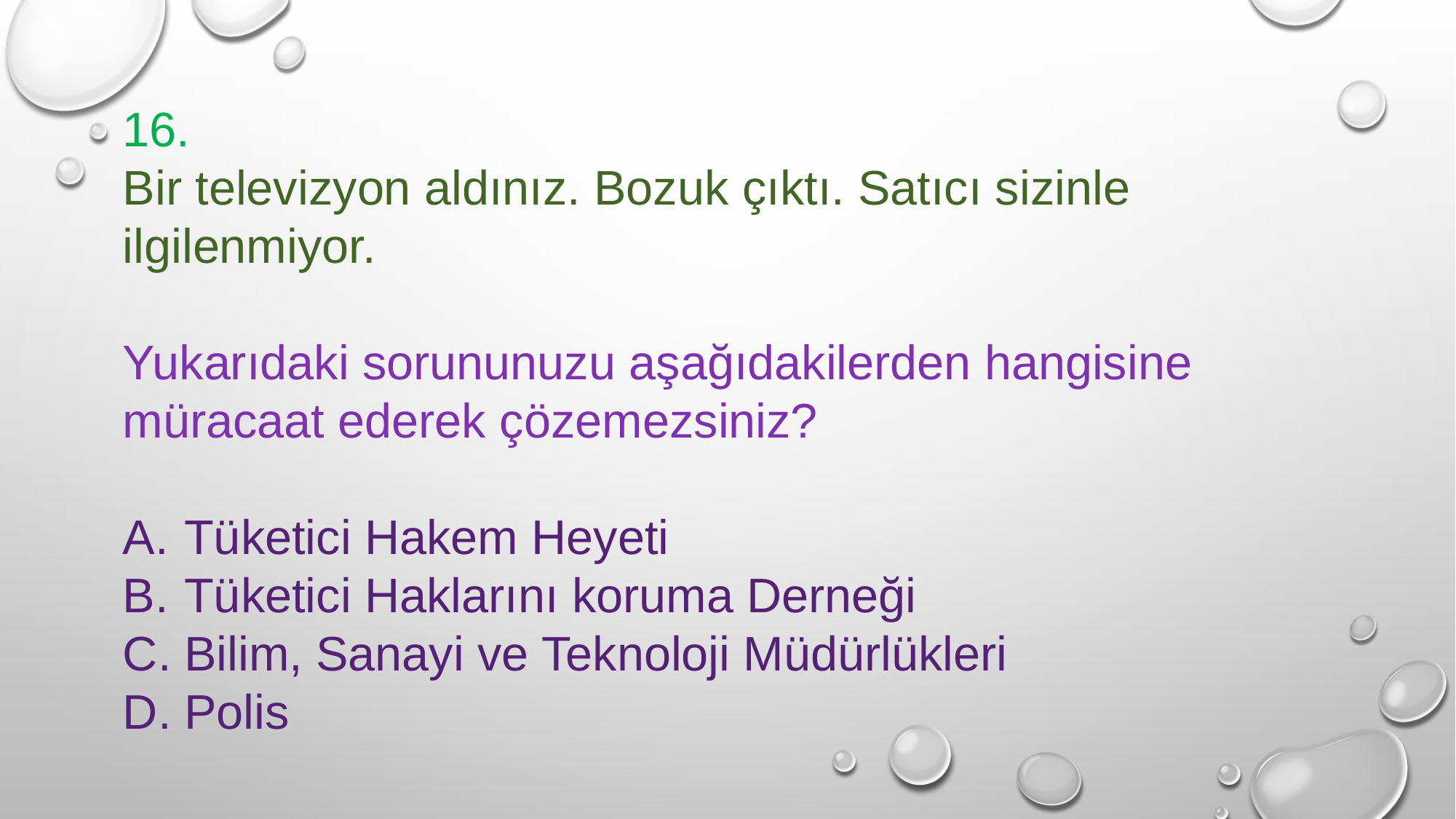

16.
Bir televizyon aldınız. Bozuk çıktı. Satıcı sizinle ilgilenmiyor.

Yukarıdaki sorununuzu aşağıdakilerden hangisine müracaat ederek çözemezsiniz?

Tüketici Hakem Heyeti
Tüketici Haklarını koruma Derneği
Bilim, Sanayi ve Teknoloji Müdürlükleri
Polis